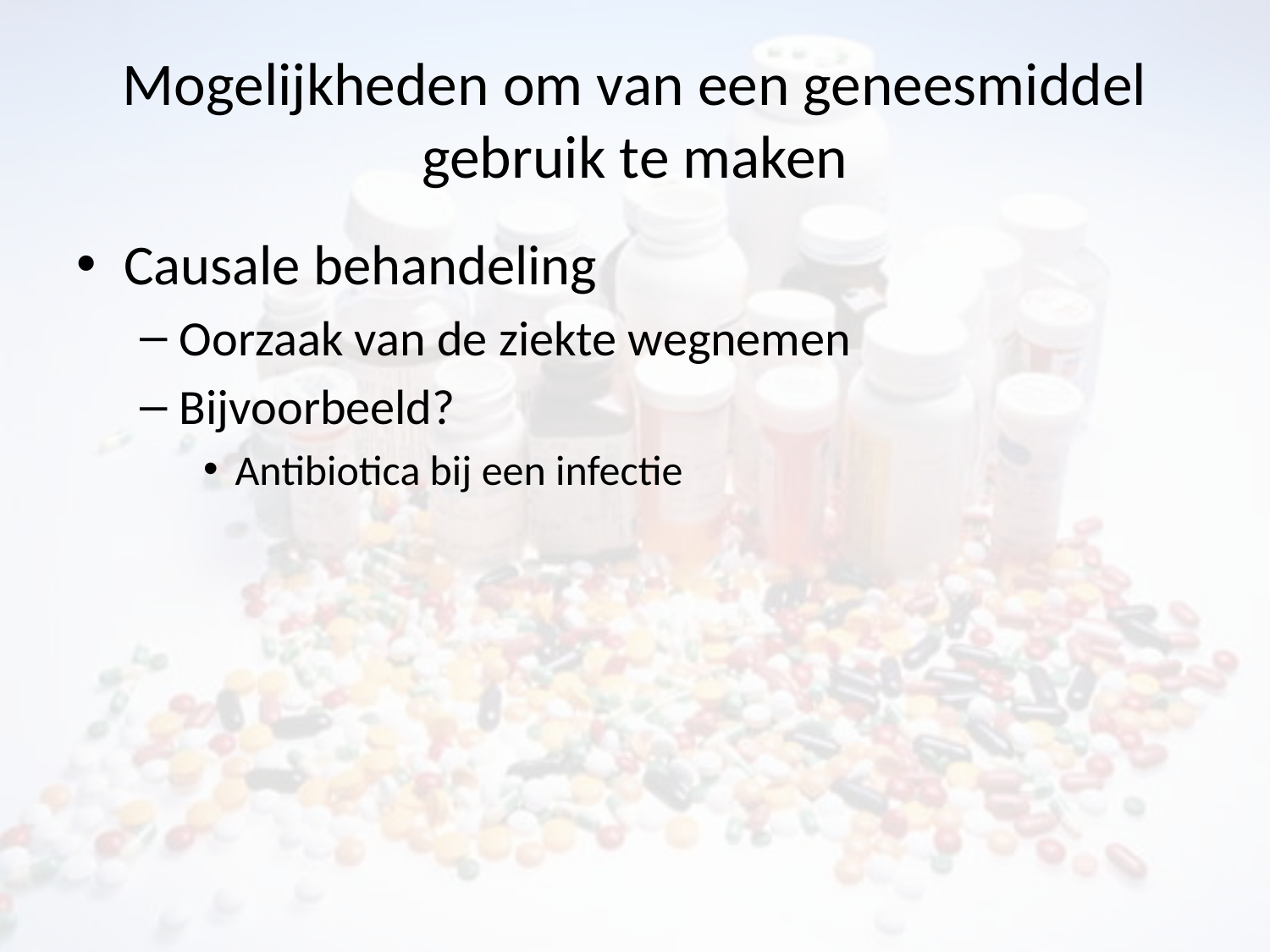

# Mogelijkheden om van een geneesmiddel gebruik te maken
Causale behandeling
Oorzaak van de ziekte wegnemen
Bijvoorbeeld?
Antibiotica bij een infectie